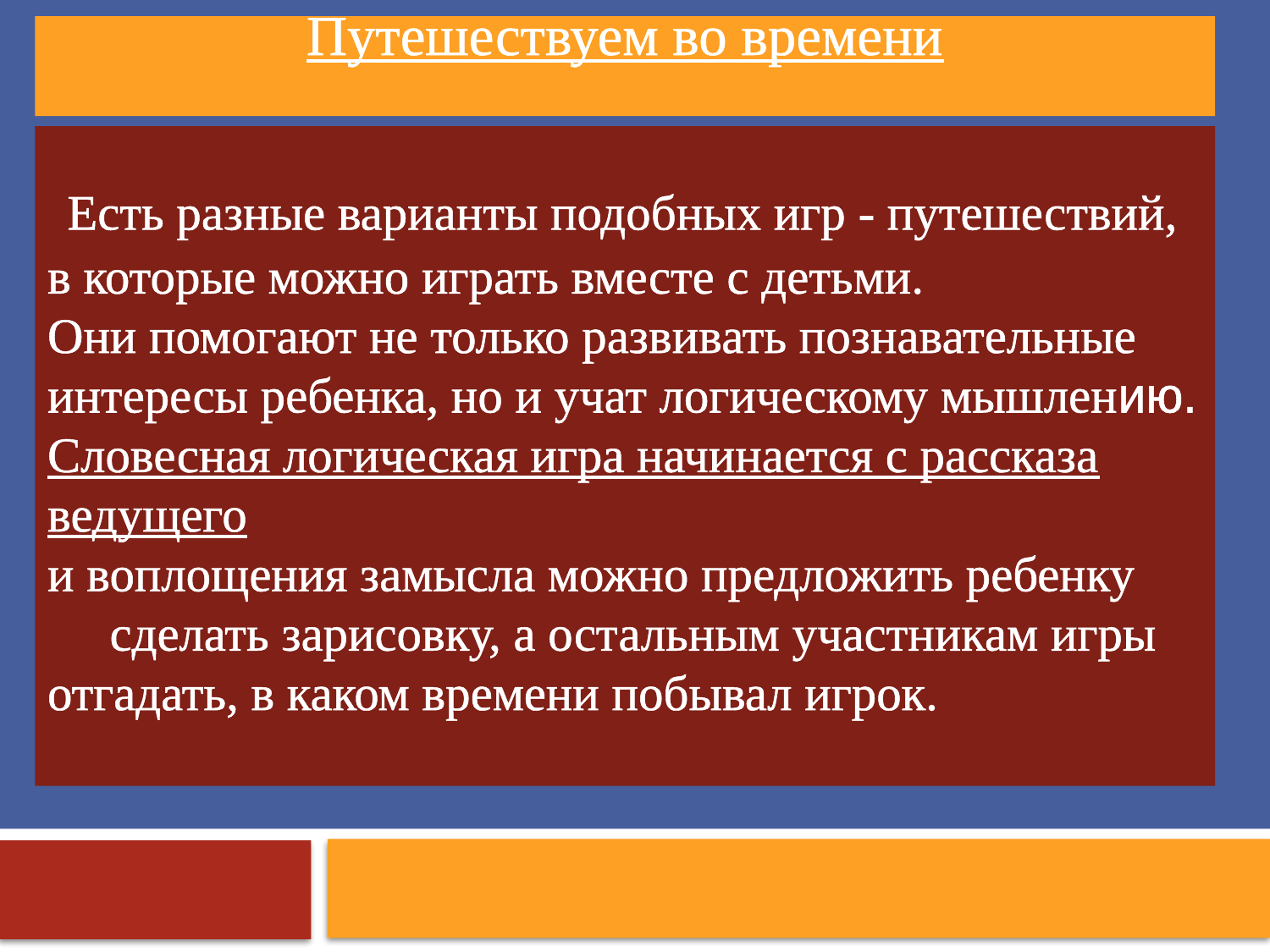

Путешествуем во времени
# Есть разные варианты подобных игр - путешествий, в которые можно играть вместе с детьми. Они помогают не только развивать познавательные интересы ребенка, но и учат логическому мышлению. Словесная логическая игра начинается с рассказа ведущего и воплощения замысла можно предложить ребенку           сделать зарисовку, а остальным участникам игры отгадать, в каком времени побывал игрок.